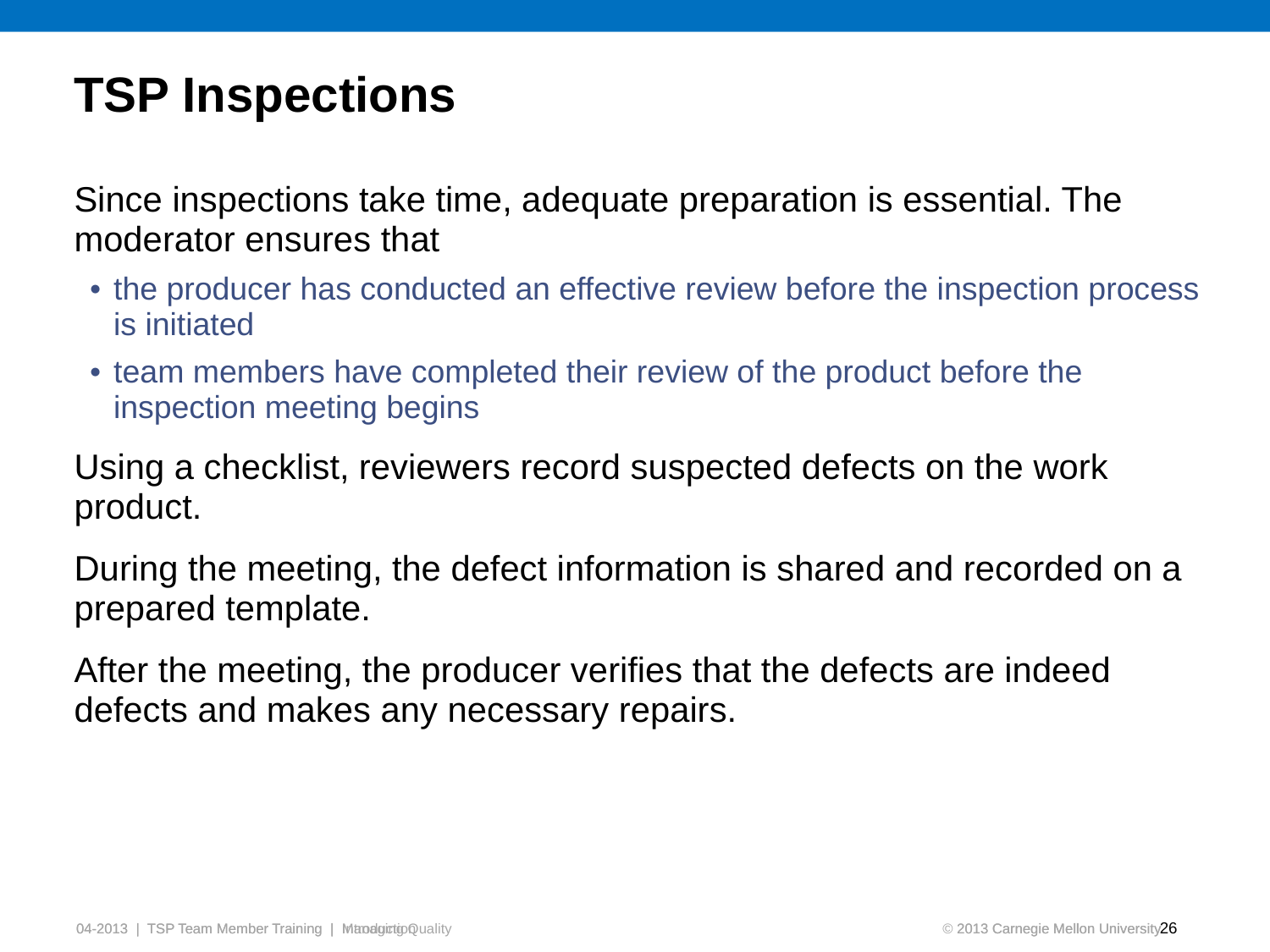

# TSP Inspections
Since inspections take time, adequate preparation is essential. The moderator ensures that
the producer has conducted an effective review before the inspection process is initiated
team members have completed their review of the product before the inspection meeting begins
Using a checklist, reviewers record suspected defects on the work product.
During the meeting, the defect information is shared and recorded on a prepared template.
After the meeting, the producer verifies that the defects are indeed defects and makes any necessary repairs.